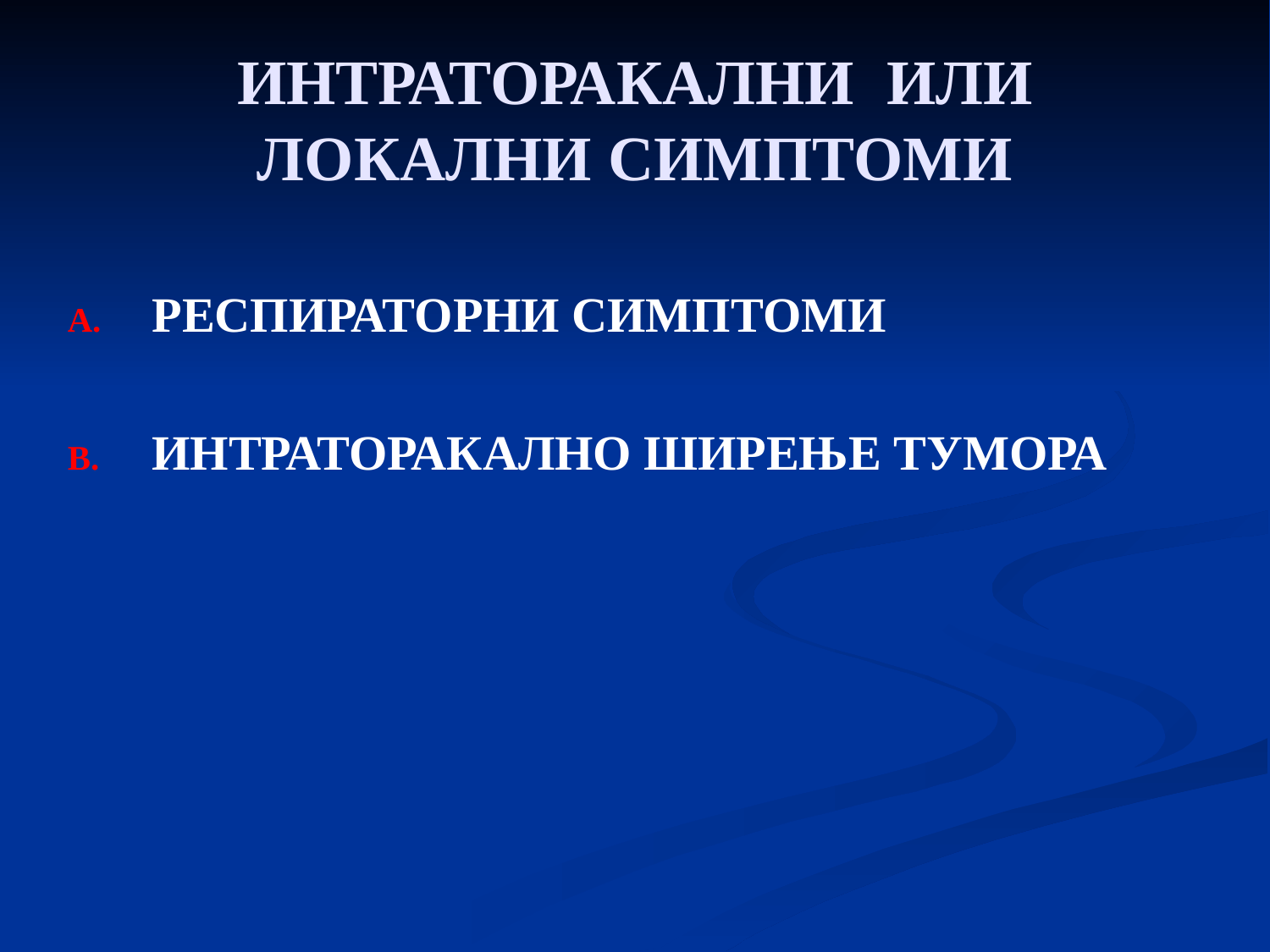

# ИНТРАТОРАКАЛНИ  ИЛИ ЛОКАЛНИ СИМПТОМИ
РЕСПИРАТОРНИ СИМПТОМИ

ИНТРАТОРАКАЛНО ШИРЕЊЕ ТУМОРА